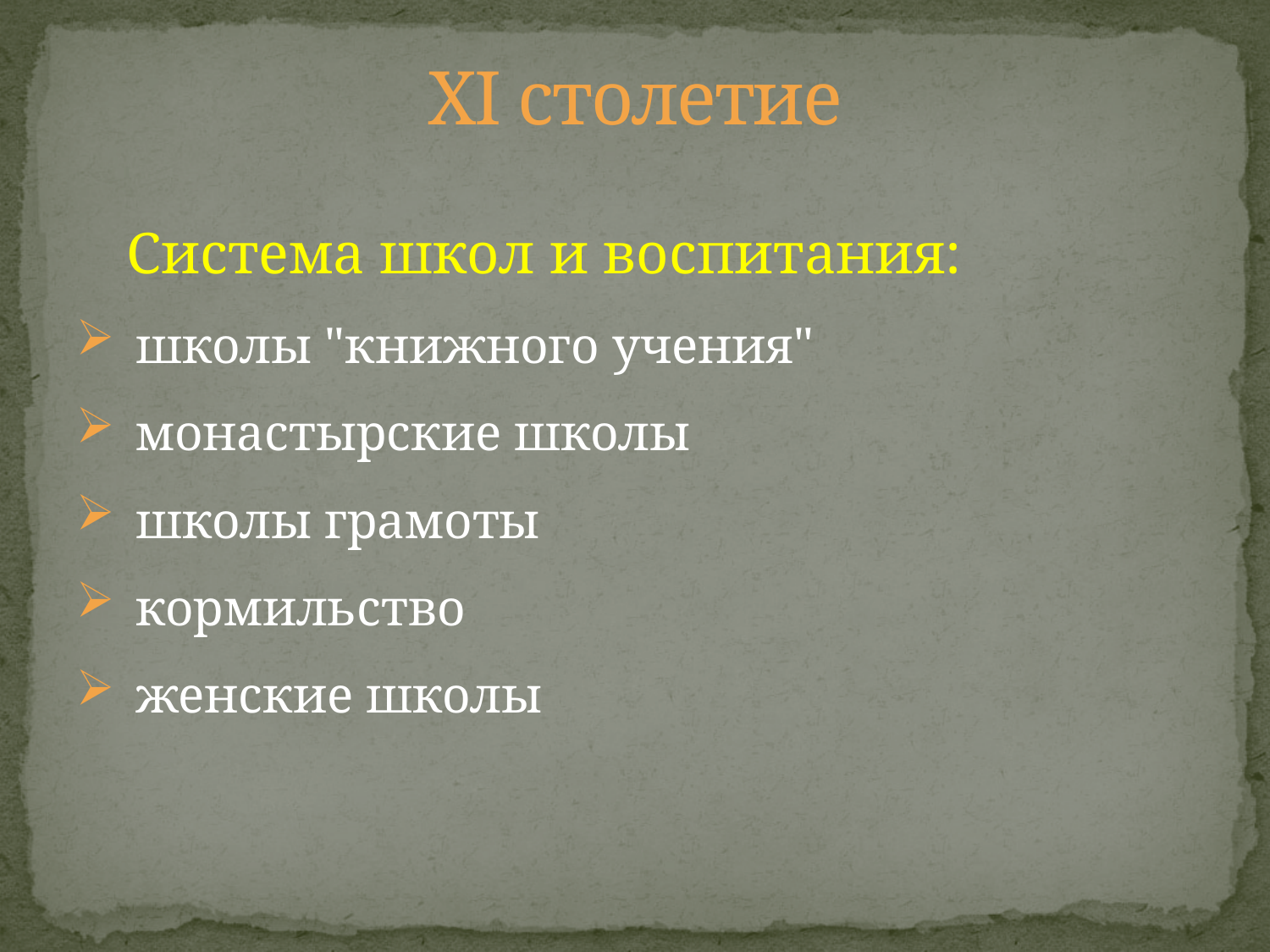

# XI столетие
Система школ и воспитания:
школы "книжного учения"
монастырские школы
школы грамоты
кормильство
женские школы